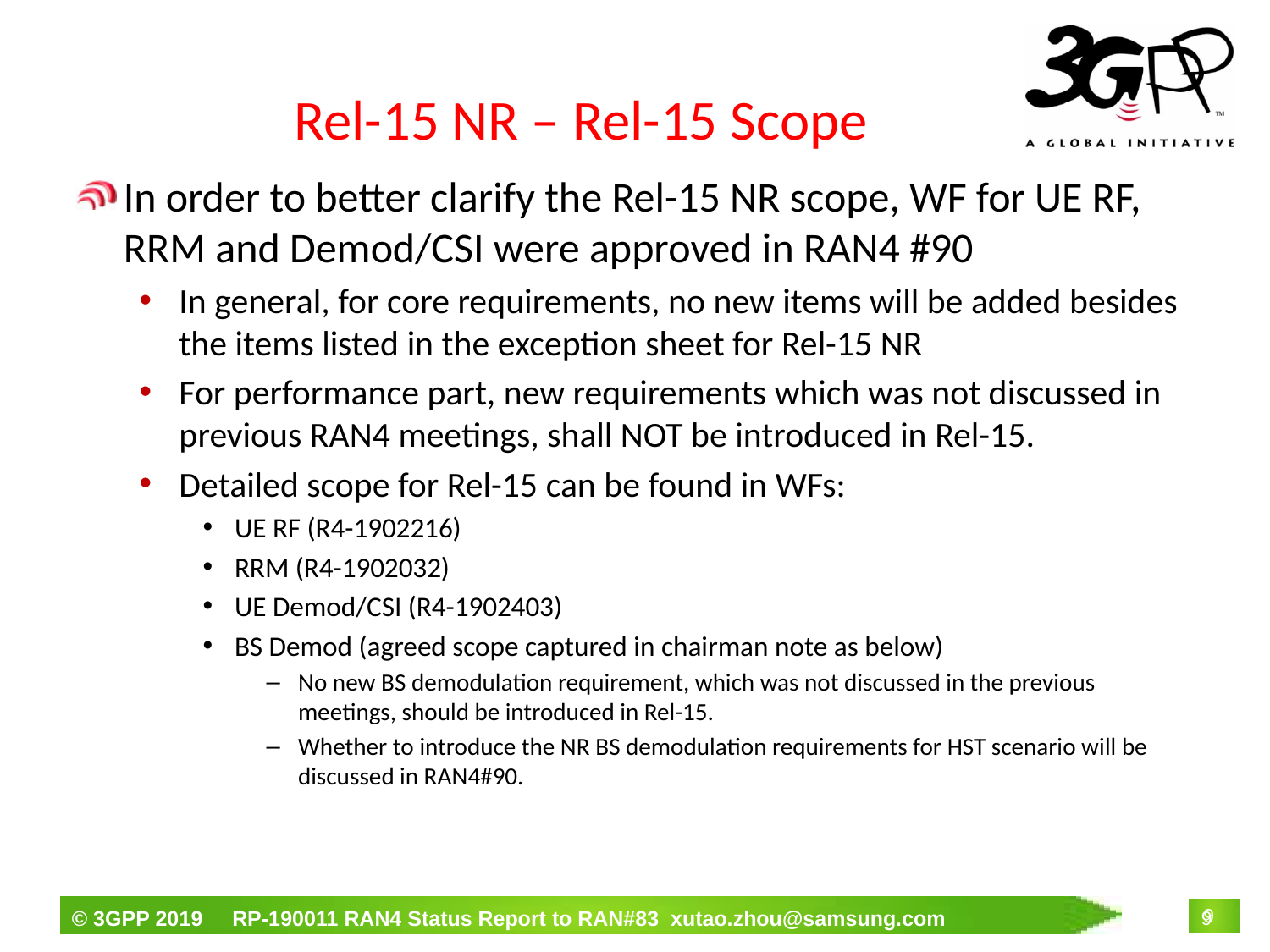

# Rel-15 NR – Rel-15 Scope
In order to better clarify the Rel-15 NR scope, WF for UE RF, RRM and Demod/CSI were approved in RAN4 #90
In general, for core requirements, no new items will be added besides the items listed in the exception sheet for Rel-15 NR
For performance part, new requirements which was not discussed in previous RAN4 meetings, shall NOT be introduced in Rel-15.
Detailed scope for Rel-15 can be found in WFs:
UE RF (R4-1902216)
RRM (R4-1902032)
UE Demod/CSI (R4-1902403)
BS Demod (agreed scope captured in chairman note as below)
No new BS demodulation requirement, which was not discussed in the previous meetings, should be introduced in Rel-15.
Whether to introduce the NR BS demodulation requirements for HST scenario will be discussed in RAN4#90.

9